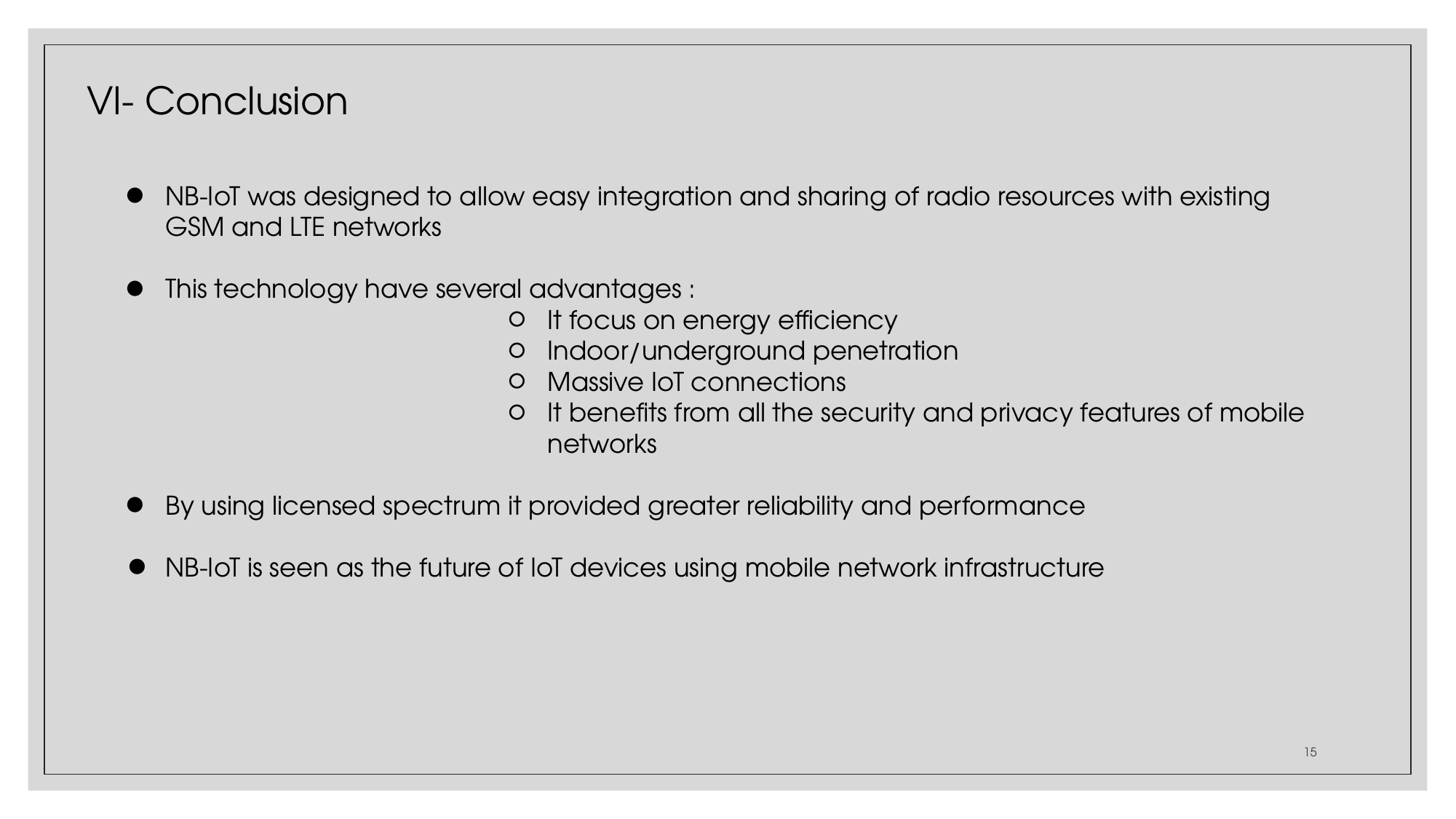

VI- Conclusion
NB-IoT was designed to allow easy integration and sharing of radio resources with existing GSM and LTE networks

This technology have several advantages :
It focus on energy efficiency
Indoor/underground penetration
Massive IoT connections
It benefits from all the security and privacy features of mobile networks

By using licensed spectrum it provided greater reliability and performance

NB-IoT is seen as the future of IoT devices using mobile network infrastructure

15